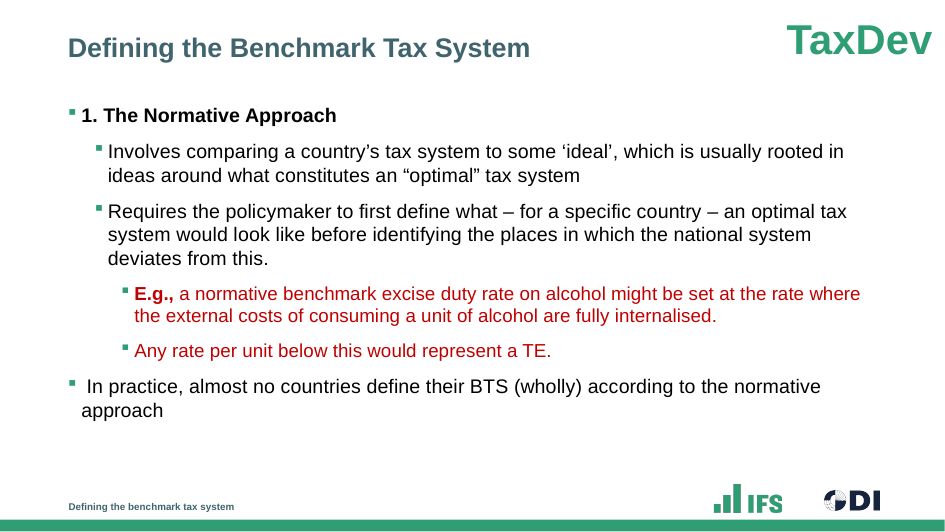

# Defining the Benchmark Tax System
1. The Normative Approach
Involves comparing a country’s tax system to some ‘ideal’, which is usually rooted in ideas around what constitutes an “optimal” tax system
Requires the policymaker to first define what – for a specific country – an optimal tax system would look like before identifying the places in which the national system deviates from this.
E.g., a normative benchmark excise duty rate on alcohol might be set at the rate where the external costs of consuming a unit of alcohol are fully internalised.
Any rate per unit below this would represent a TE.
 In practice, almost no countries define their BTS (wholly) according to the normative approach
Defining the benchmark tax system